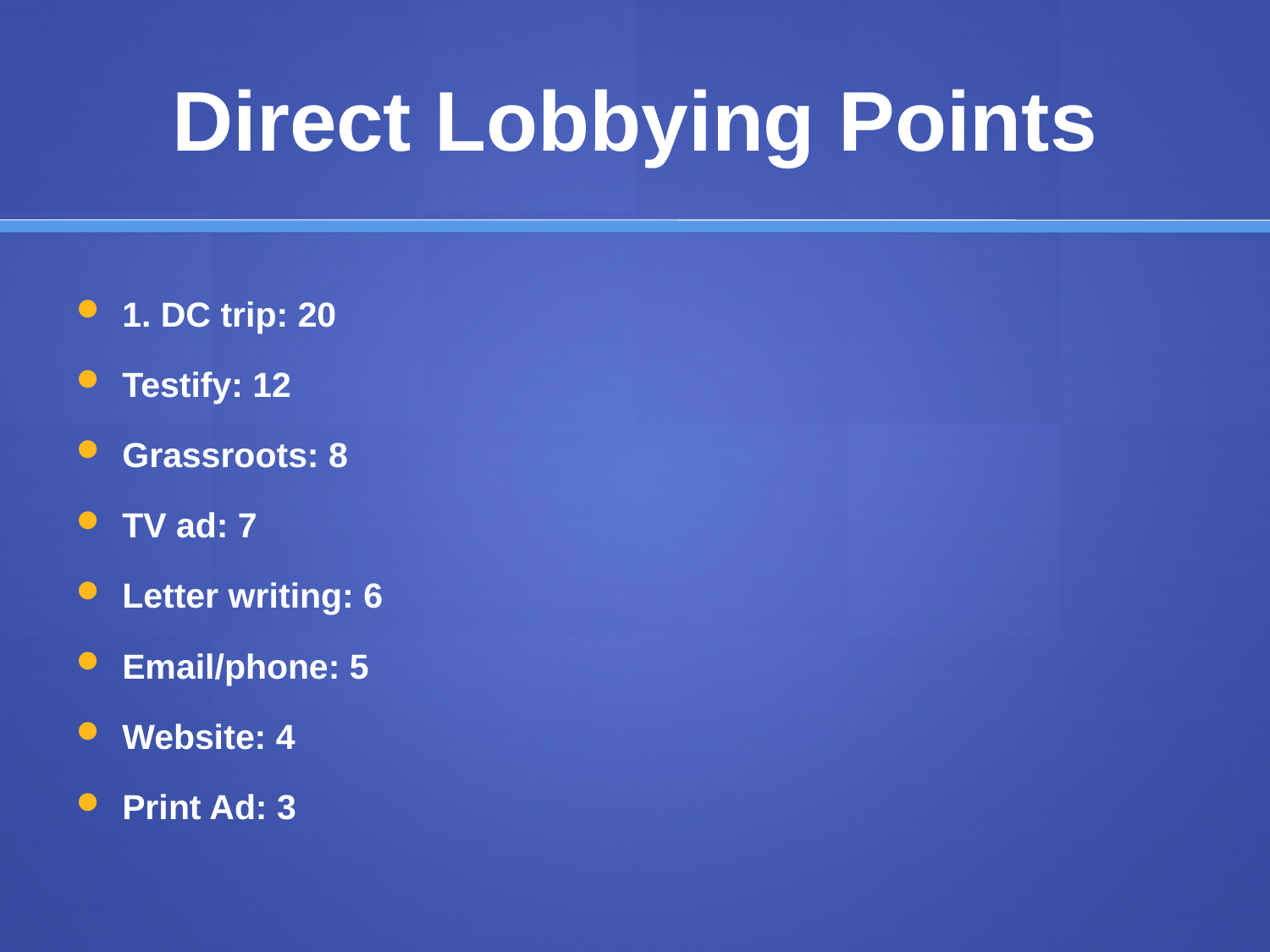

# Direct Lobbying Points
1. DC trip: 20
Testify: 12
Grassroots: 8
TV ad: 7
Letter writing: 6
Email/phone: 5
Website: 4
Print Ad: 3